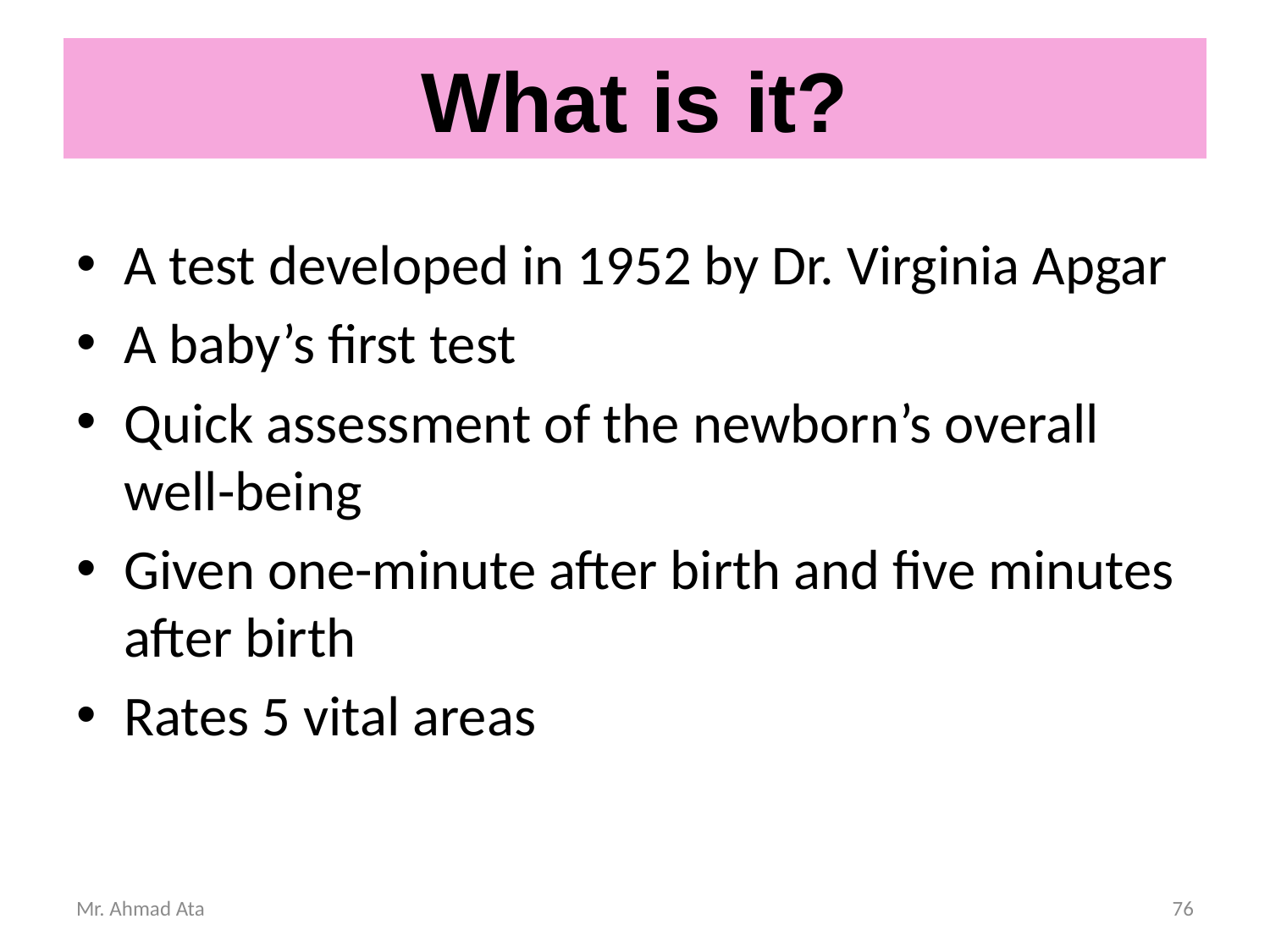

# What is it?
A test developed in 1952 by Dr. Virginia Apgar
A baby’s first test
Quick assessment of the newborn’s overall well-being
Given one-minute after birth and five minutes after birth
Rates 5 vital areas

Mr. Ahmad Ata
76